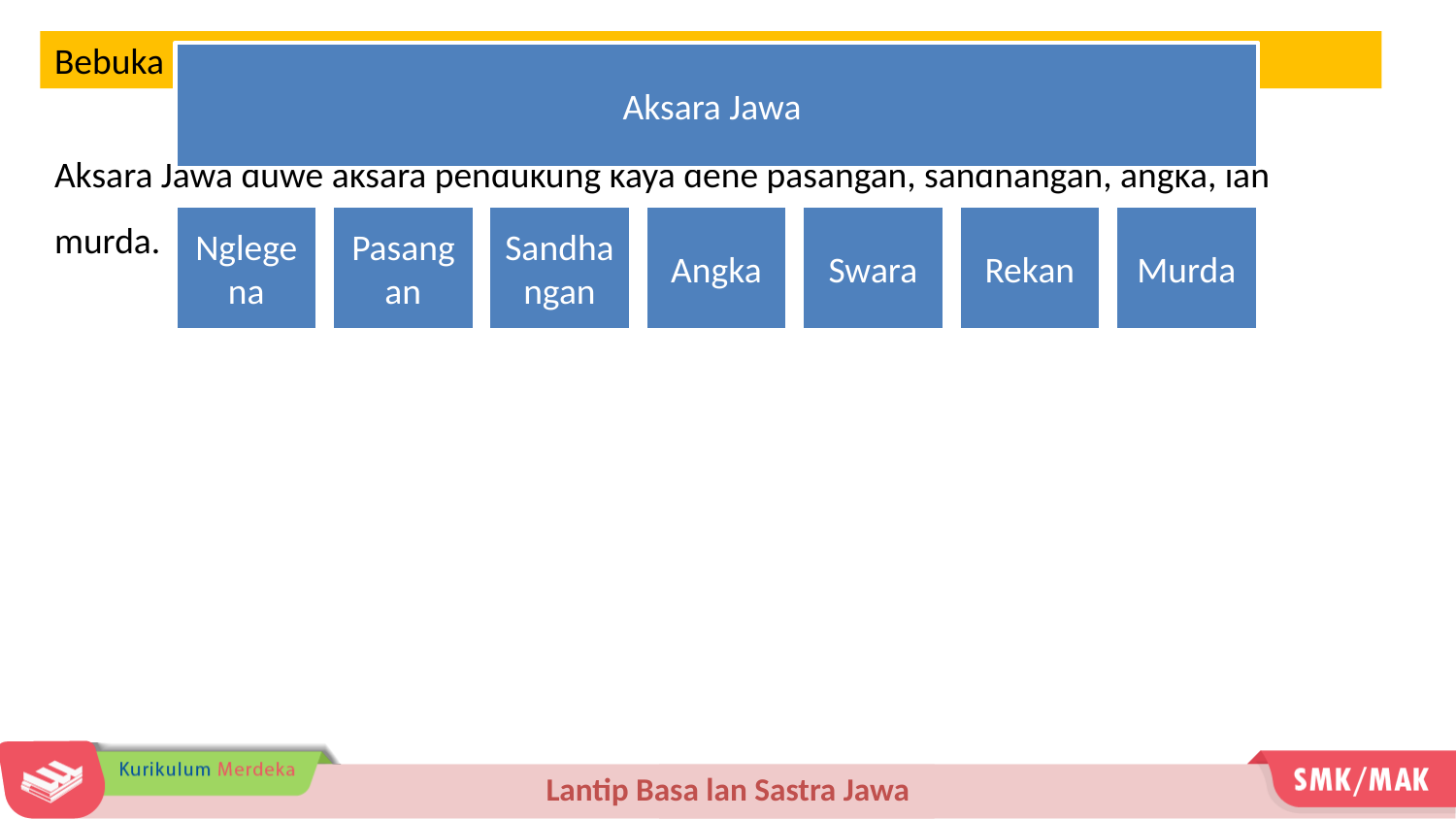

Bebuka Materi:
Aksara Jawa
Nglegena
Pasangan
Sandhangan
Angka
Swara
Rekan
Murda
Aksara Jawa duwe aksara pendukung kaya dene pasangan, sandhangan, angka, lan murda.